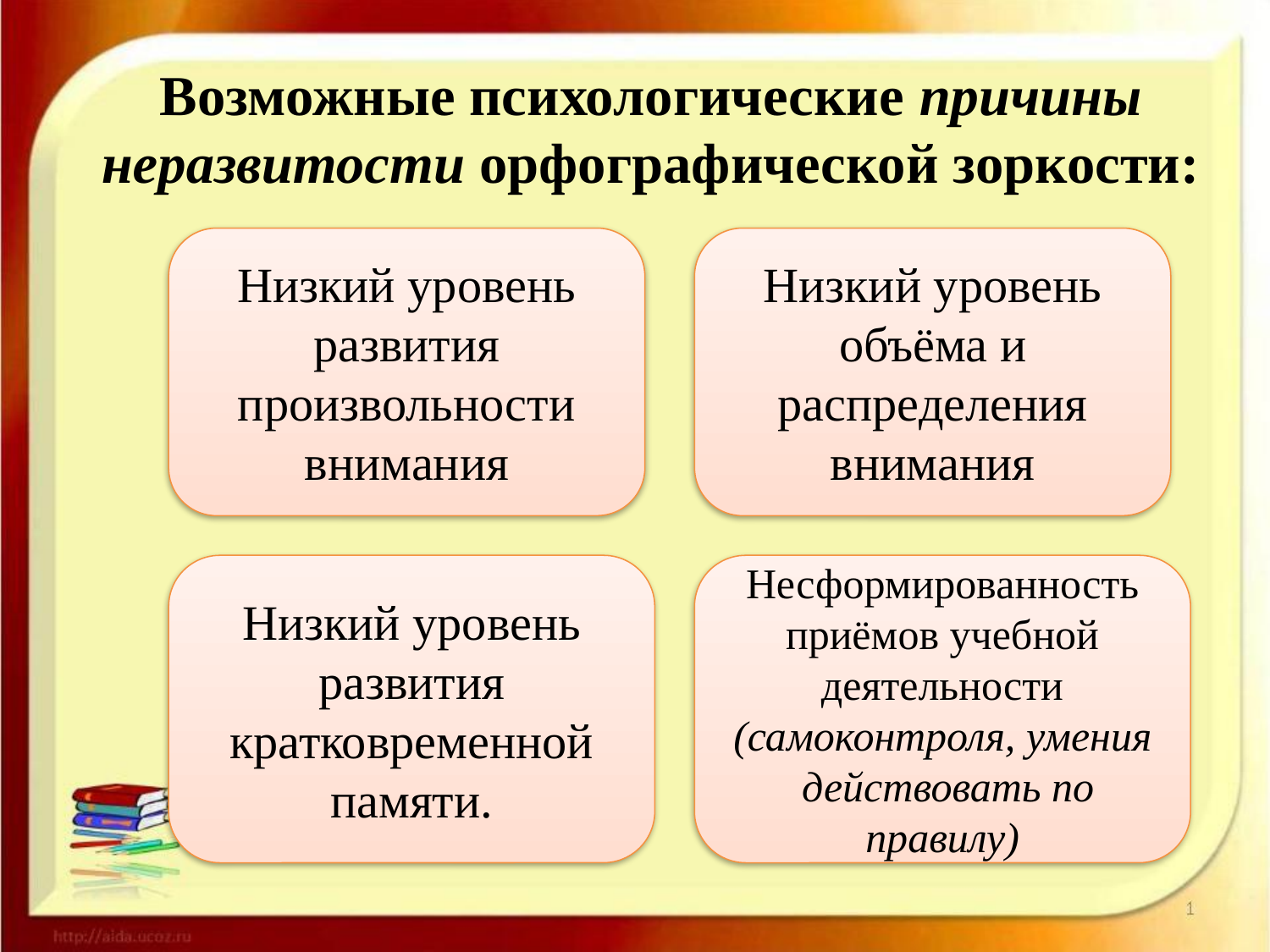

# Возможные психологические причины неразвитости орфографической зоркости:
Низкий уровень развития произвольности внимания
Низкий уровень объёма и распределения внимания
Низкий уровень развития кратковременной памяти.
Несформированность приёмов учебной деятельности (самоконтроля, умения
 действовать по правилу)